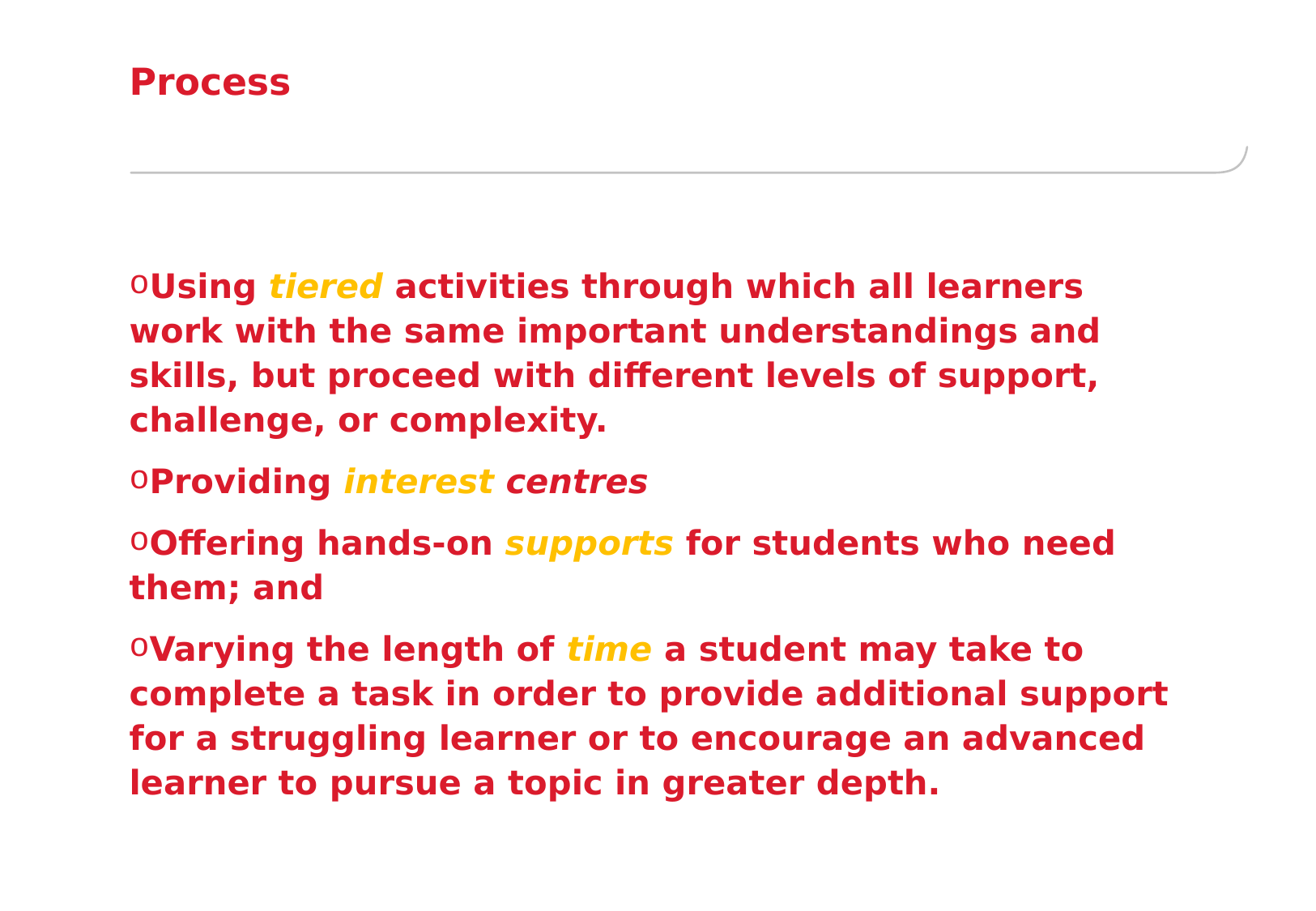

# Process

Using tiered activities through which all learners work with the same important understandings and skills, but proceed with different levels of support, challenge, or complexity.
Providing interest centres
Offering hands-on supports for students who need them; and
Varying the length of time a student may take to complete a task in order to provide additional support for a struggling learner or to encourage an advanced learner to pursue a topic in greater depth.